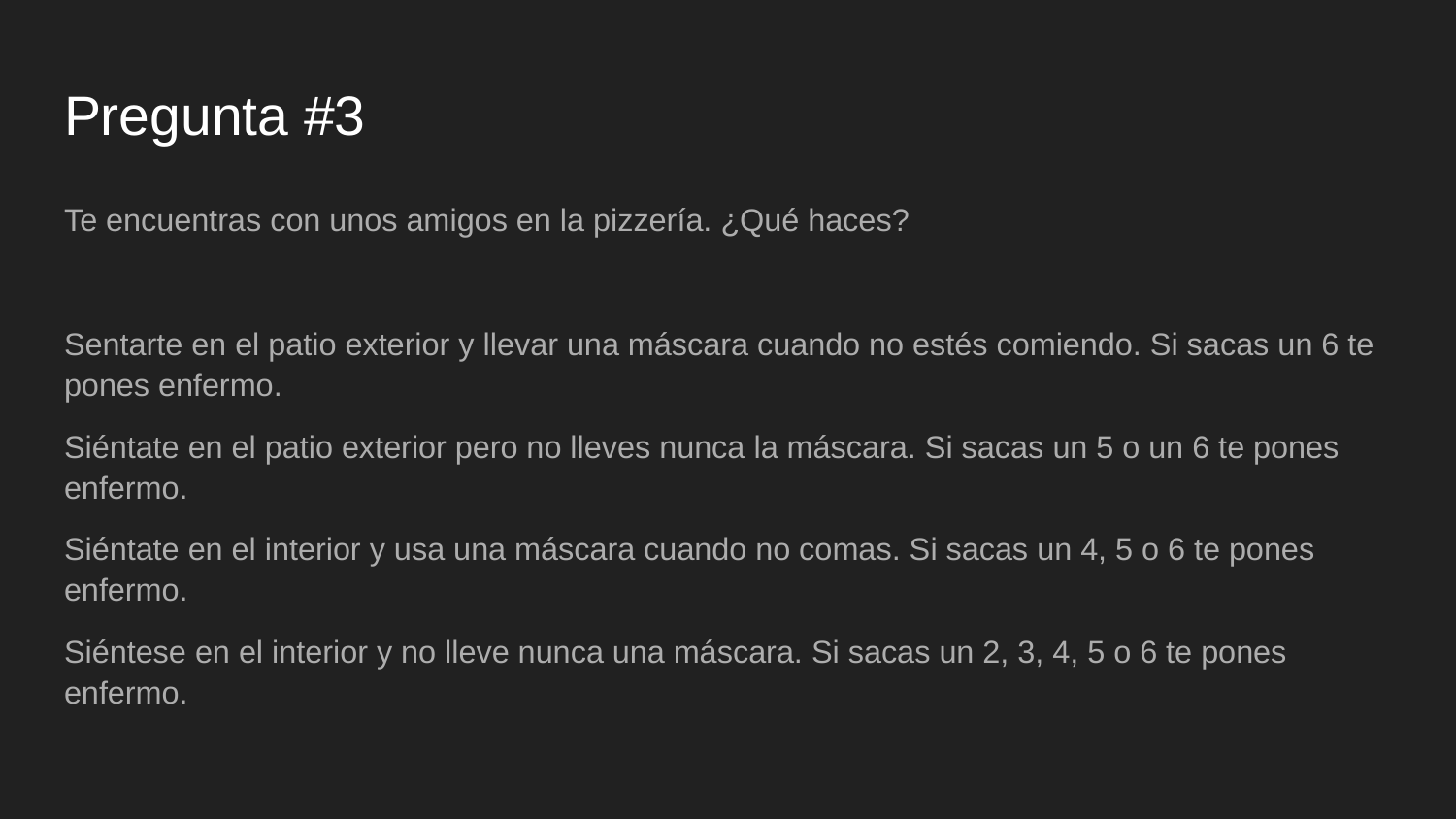

# Pregunta #3
Te encuentras con unos amigos en la pizzería. ¿Qué haces?

Sentarte en el patio exterior y llevar una máscara cuando no estés comiendo. Si sacas un 6 te pones enfermo.
Siéntate en el patio exterior pero no lleves nunca la máscara. Si sacas un 5 o un 6 te pones enfermo.
Siéntate en el interior y usa una máscara cuando no comas. Si sacas un 4, 5 o 6 te pones enfermo.
Siéntese en el interior y no lleve nunca una máscara. Si sacas un 2, 3, 4, 5 o 6 te pones enfermo.